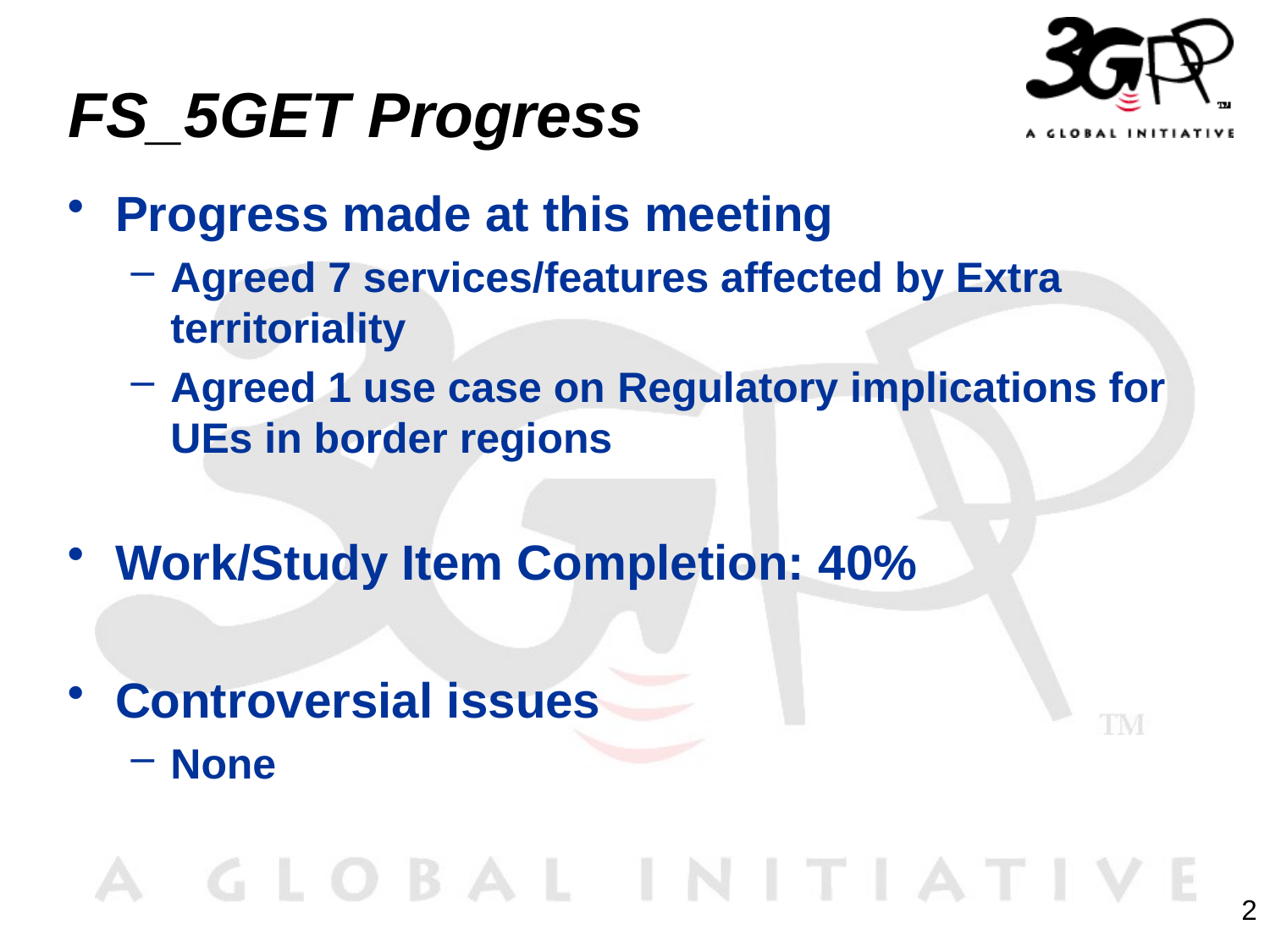

# FS_5GET Progress
Progress made at this meeting
Agreed 7 services/features affected by Extra territoriality
Agreed 1 use case on Regulatory implications for UEs in border regions

Work/Study Item Completion: 40%

Controversial issues
None
2